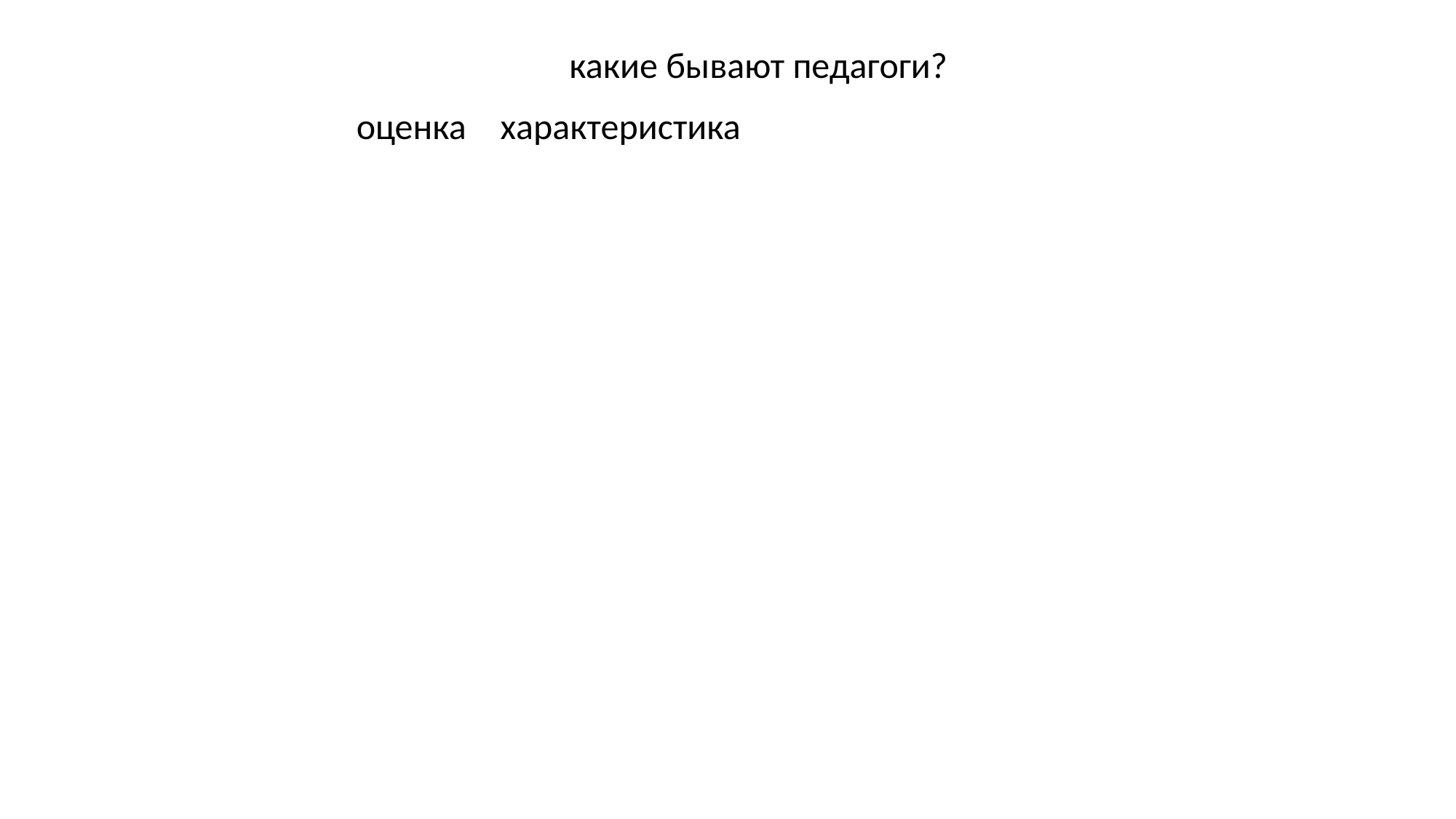

какие бывают педагоги?
| оценка | характеристика |
| --- | --- |
|  |  |
|  |  |
|  |  |
|  |  |
|  |  |
|  |  |
|  |  |
|  |  |
|  |  |
|  |  |